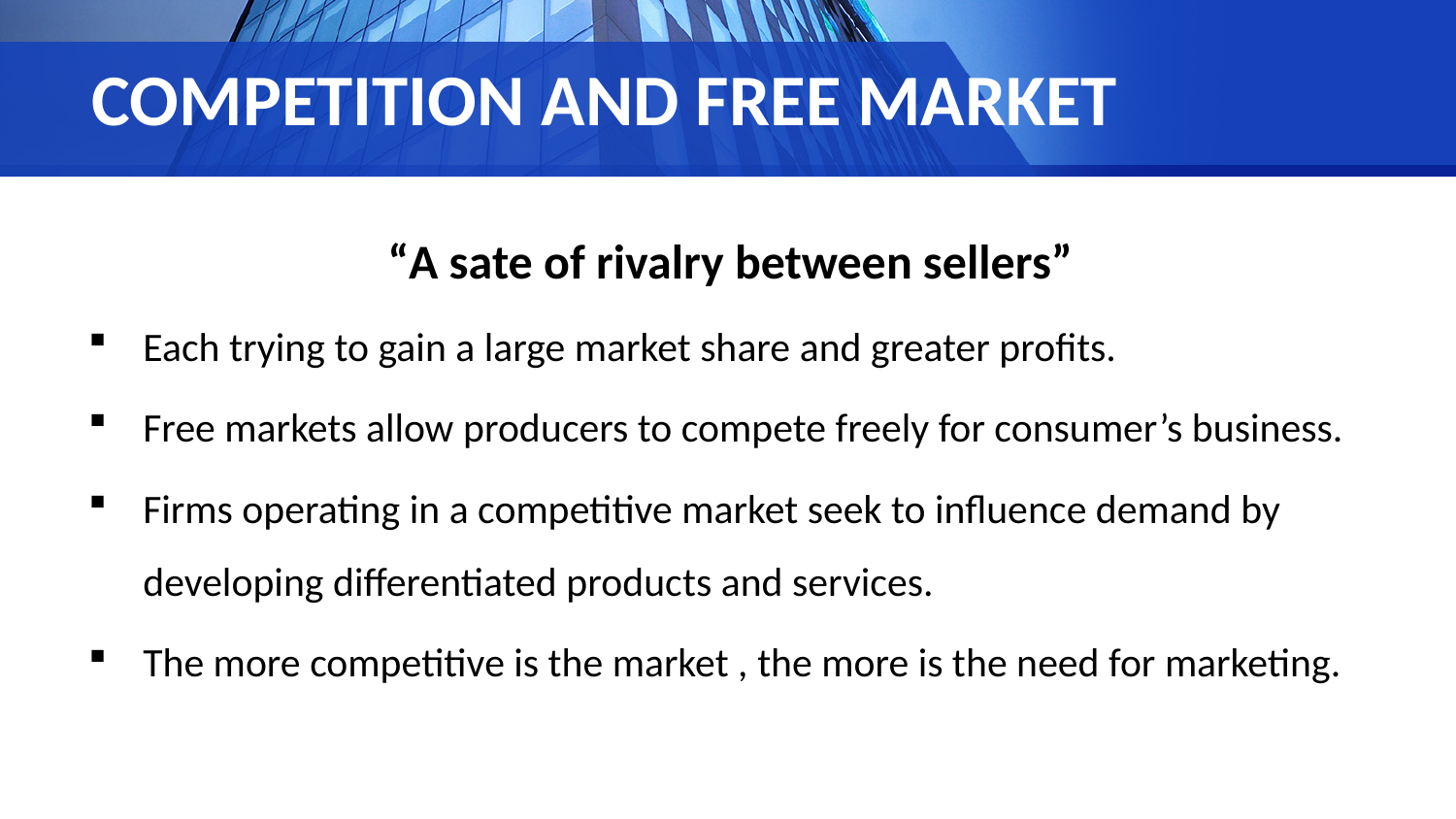

# COMPETITION AND FREE MARKET
“A sate of rivalry between sellers”
Each trying to gain a large market share and greater profits.
Free markets allow producers to compete freely for consumer’s business.
Firms operating in a competitive market seek to influence demand by developing differentiated products and services.
The more competitive is the market , the more is the need for marketing.